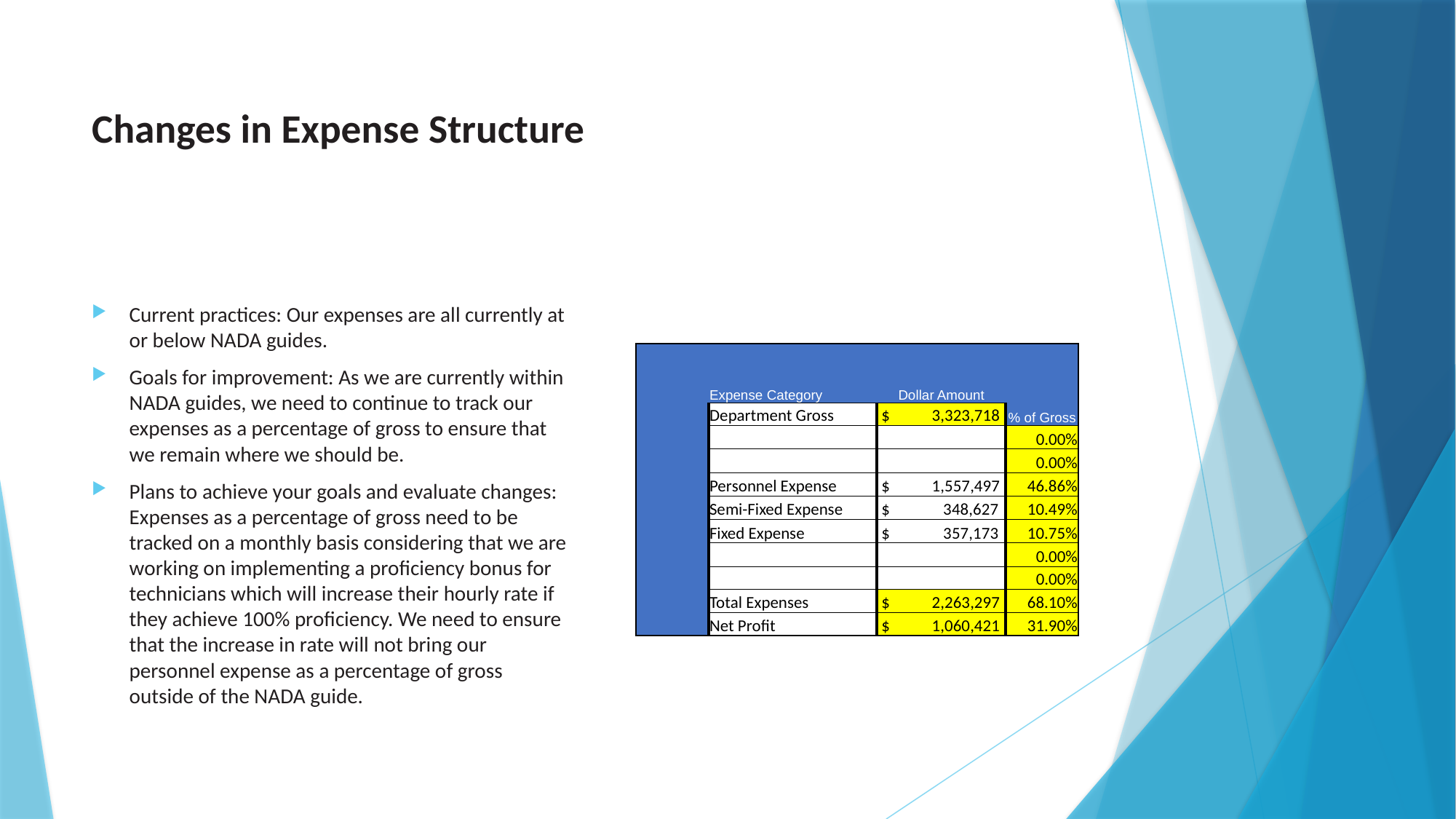

# Changes in Expense Structure

Current practices: Our expenses are all currently at or below NADA guides.
Goals for improvement: As we are currently within NADA guides, we need to continue to track our expenses as a percentage of gross to ensure that we remain where we should be.
Plans to achieve your goals and evaluate changes: Expenses as a percentage of gross need to be tracked on a monthly basis considering that we are working on implementing a proficiency bonus for technicians which will increase their hourly rate if they achieve 100% proficiency. We need to ensure that the increase in rate will not bring our personnel expense as a percentage of gross outside of the NADA guide.

|  | Expense Category | Dollar Amount |  |
| --- | --- | --- | --- |
|  | Department Gross | $ 3,323,718 | % of Gross |
|  |  |  | 0.00% |
|  |  |  | 0.00% |
|  | Personnel Expense | $ 1,557,497 | 46.86% |
|  | Semi-Fixed Expense | $ 348,627 | 10.49% |
|  | Fixed Expense | $ 357,173 | 10.75% |
|  |  |  | 0.00% |
|  |  |  | 0.00% |
|  | Total Expenses | $ 2,263,297 | 68.10% |
|  | Net Profit | $ 1,060,421 | 31.90% |